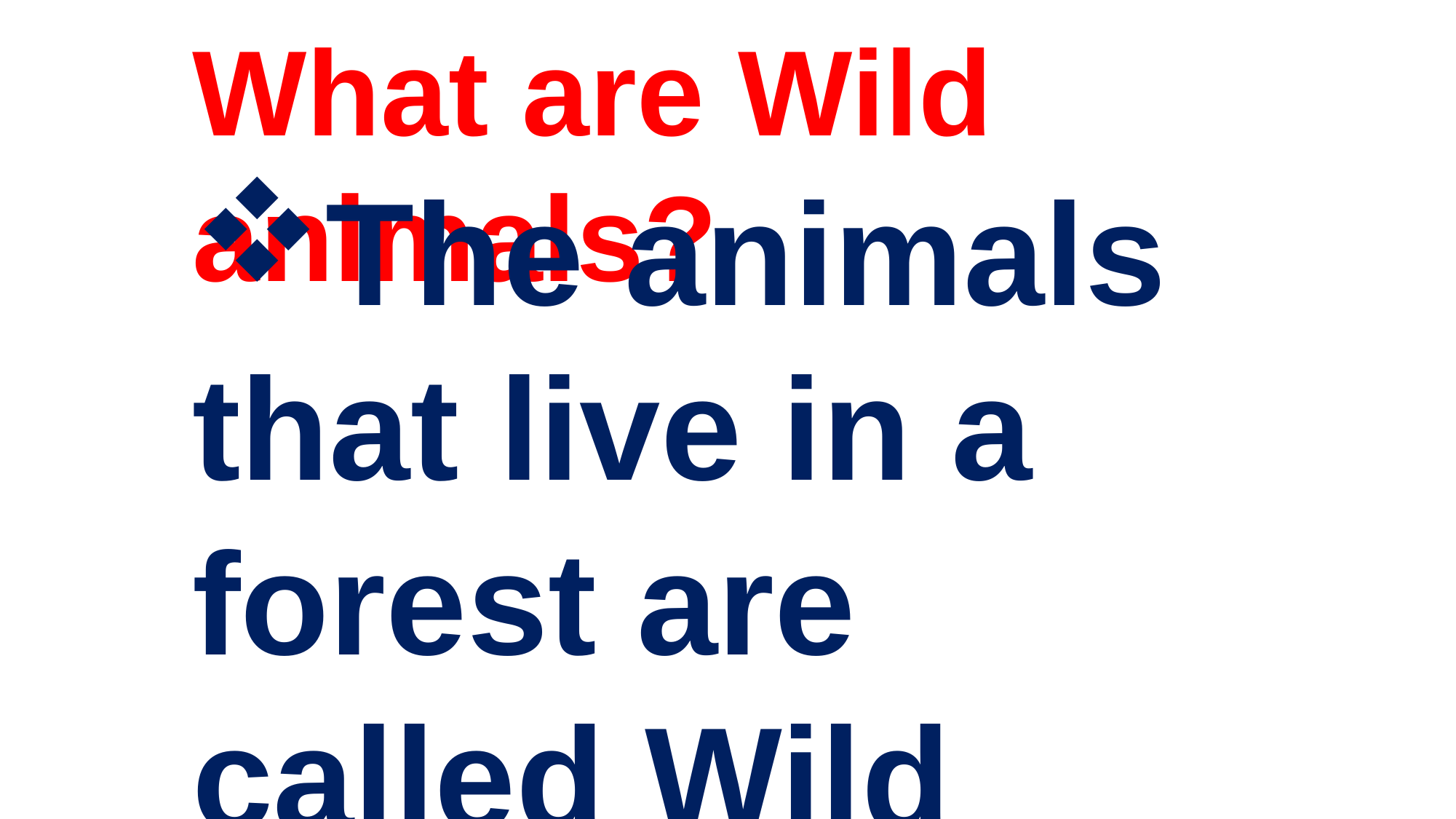

What are Wild animals?
The animals that live in a forest are called Wild animals.